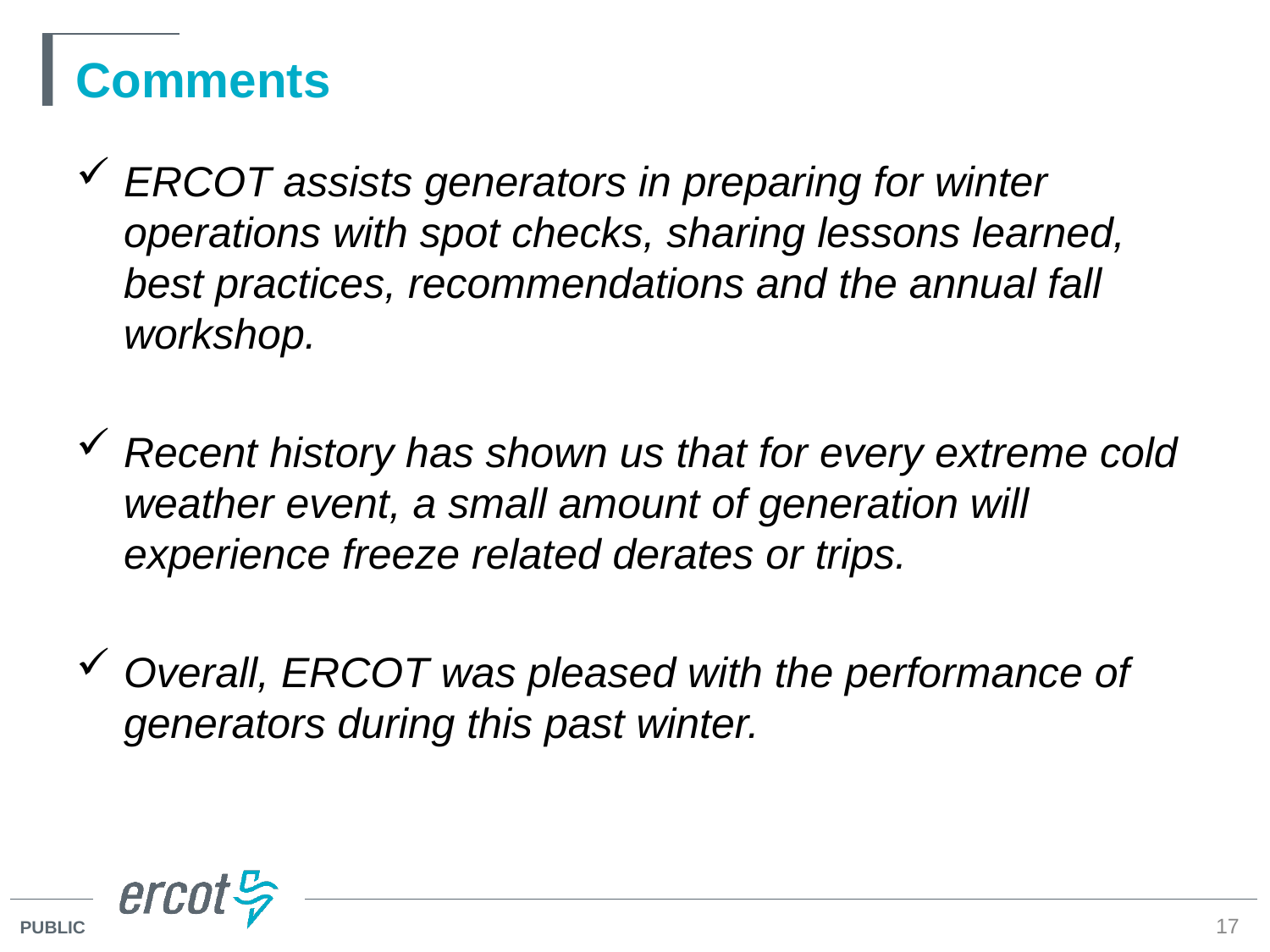

# Comments
ERCOT assists generators in preparing for winter operations with spot checks, sharing lessons learned, best practices, recommendations and the annual fall workshop.

Recent history has shown us that for every extreme cold weather event, a small amount of generation will experience freeze related derates or trips.

Overall, ERCOT was pleased with the performance of generators during this past winter.

17